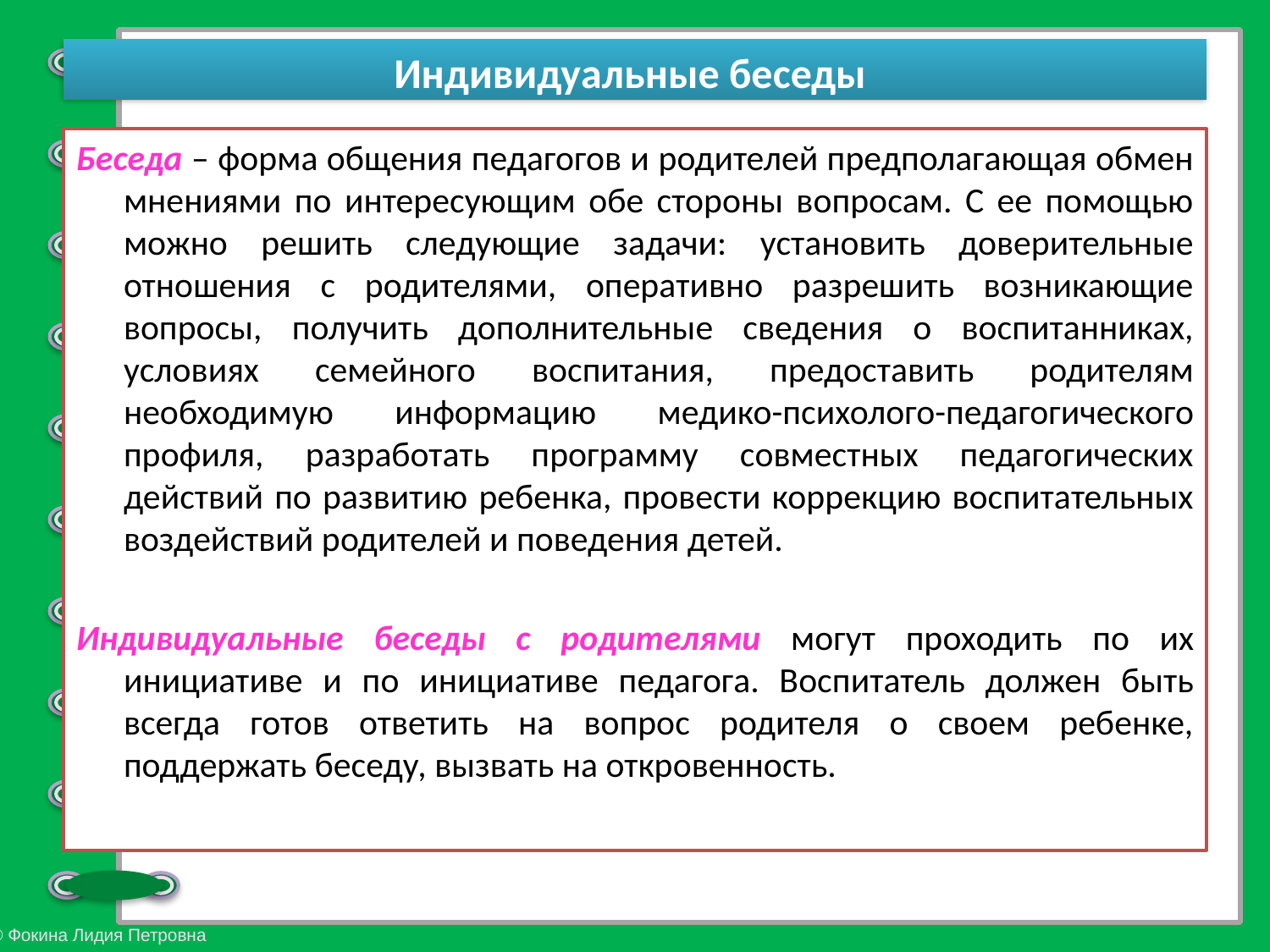

# Индивидуальные беседы
Беседа – форма общения педагогов и родителей предполагающая обмен мнениями по интересующим обе стороны вопросам. С ее помощью можно решить следующие задачи: установить доверительные отношения с родителями, оперативно разрешить возникающие вопросы, получить дополнительные сведения о воспитанниках, условиях семейного воспитания, предоставить родителям необходимую информацию медико-психолого-педагогического профиля, разработать программу совместных педагогических действий по развитию ребенка, провести коррекцию воспитательных воздействий родителей и поведения детей.

Индивидуальные беседы с родителями могут проходить по их инициативе и по инициативе педагога. Воспитатель должен быть всегда готов ответить на вопрос родителя о своем ребенке, поддержать беседу, вызвать на откровенность.